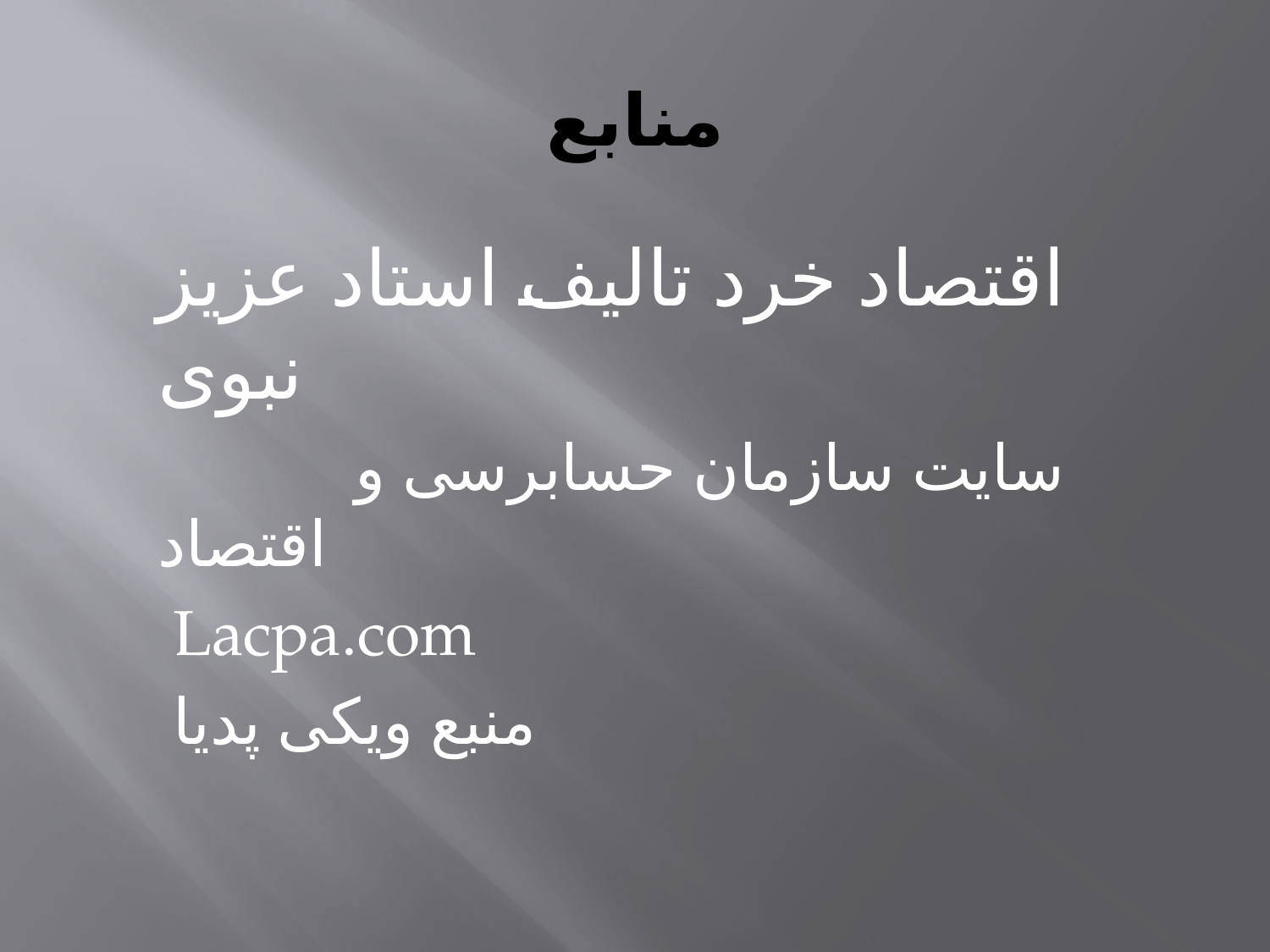

# منابع
اقتصاد خرد تالیف استاد عزیز نبوی
            سایت سازمان حسابرسی و اقتصاد
 Lacpa.com
 منبع ویکی پدیا